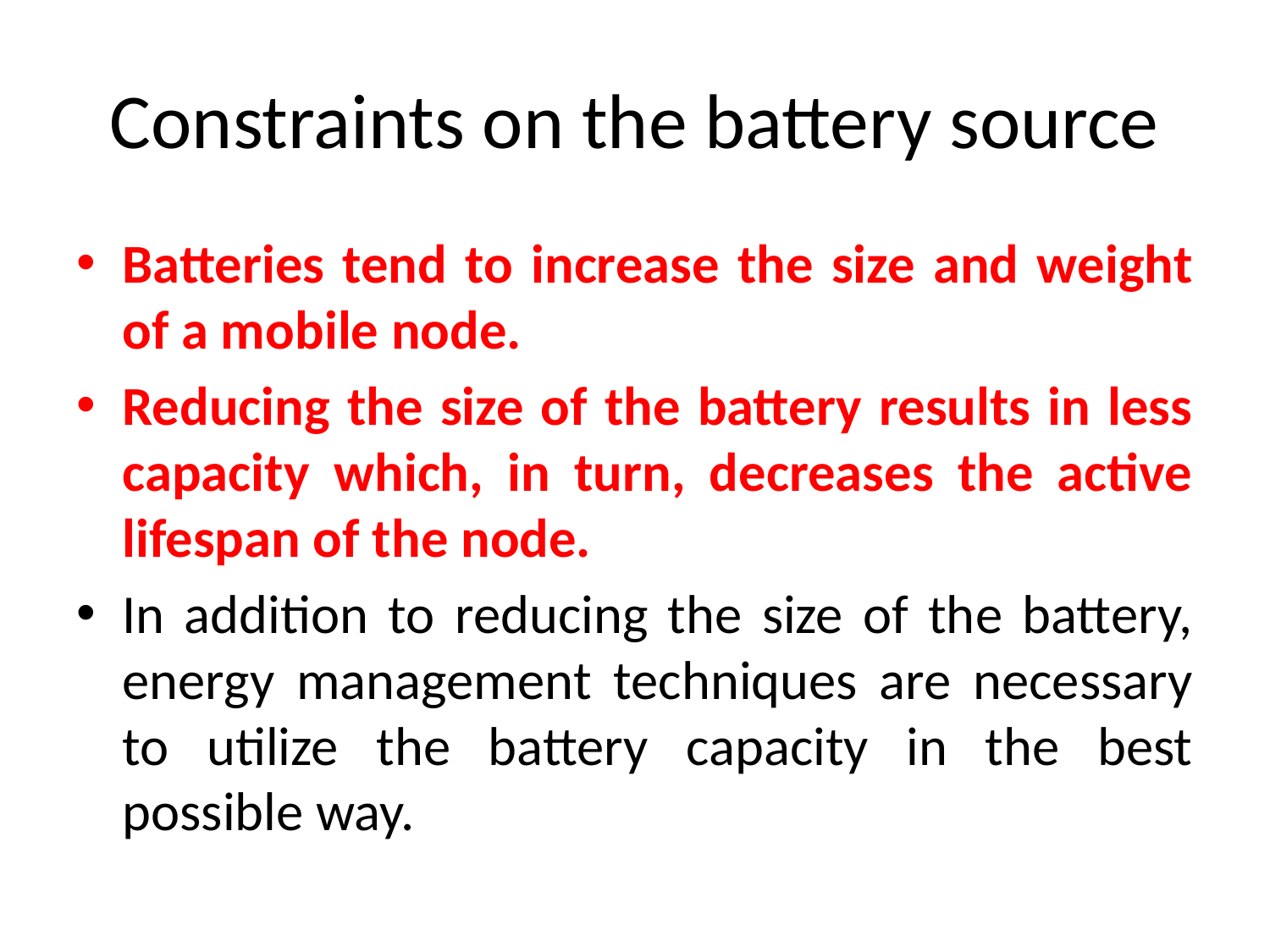

# Constraints on the battery source
Batteries tend to increase the size and weight of a mobile node.
Reducing the size of the battery results in less capacity which, in turn, decreases the active lifespan of the node.
In addition to reducing the size of the battery, energy management techniques are necessary to utilize the battery capacity in the best possible way.